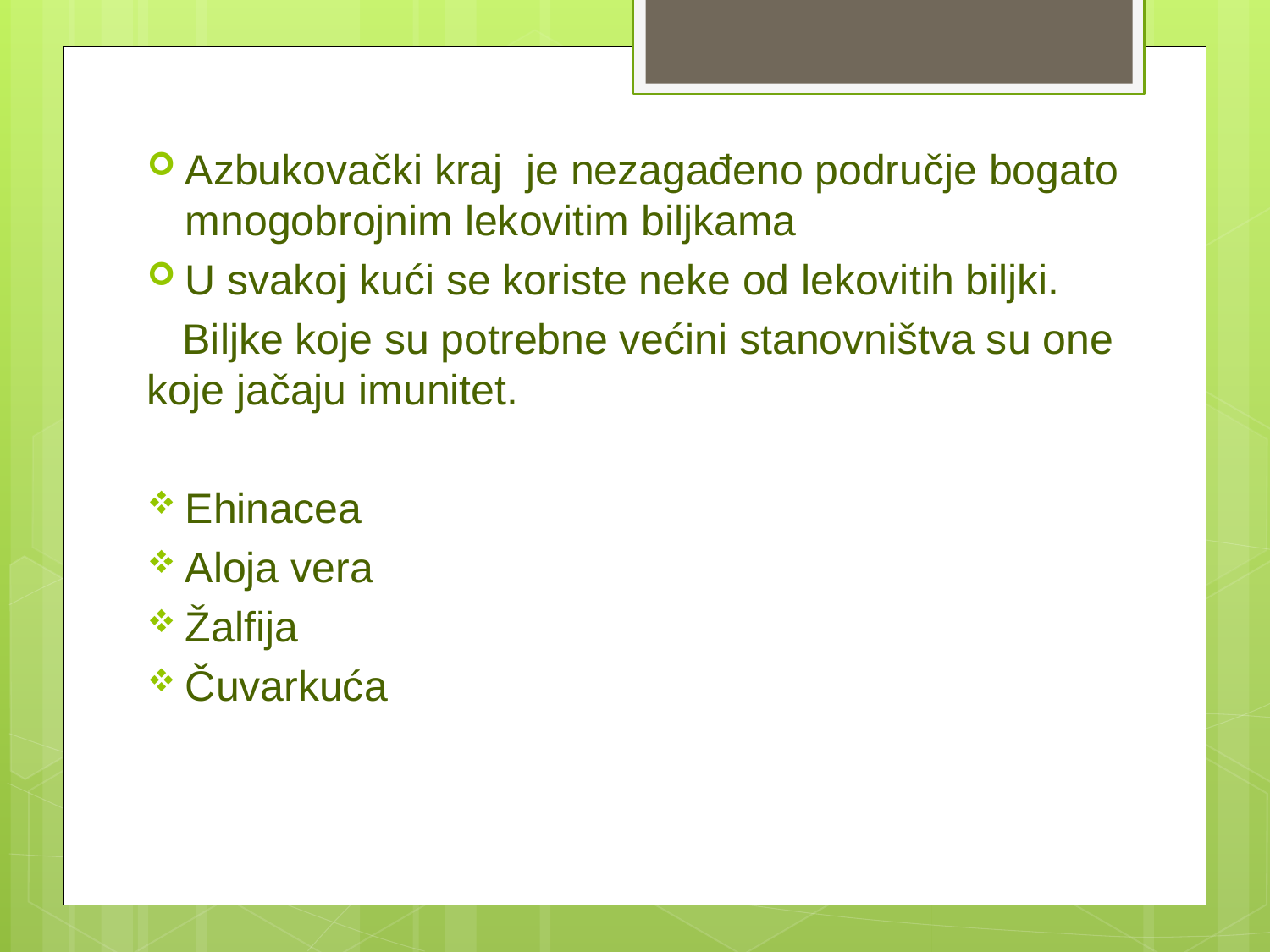

Azbukovački kraj  je nezagađeno područje bogato mnogobrojnim lekovitim biljkama
U svakoj kući se koriste neke od lekovitih biljki.
   Biljke koje su potrebne većini stanovništva su one koje jačaju imunitet.

Ehinacea
Aloja vera
Žalfija
Čuvarkuća